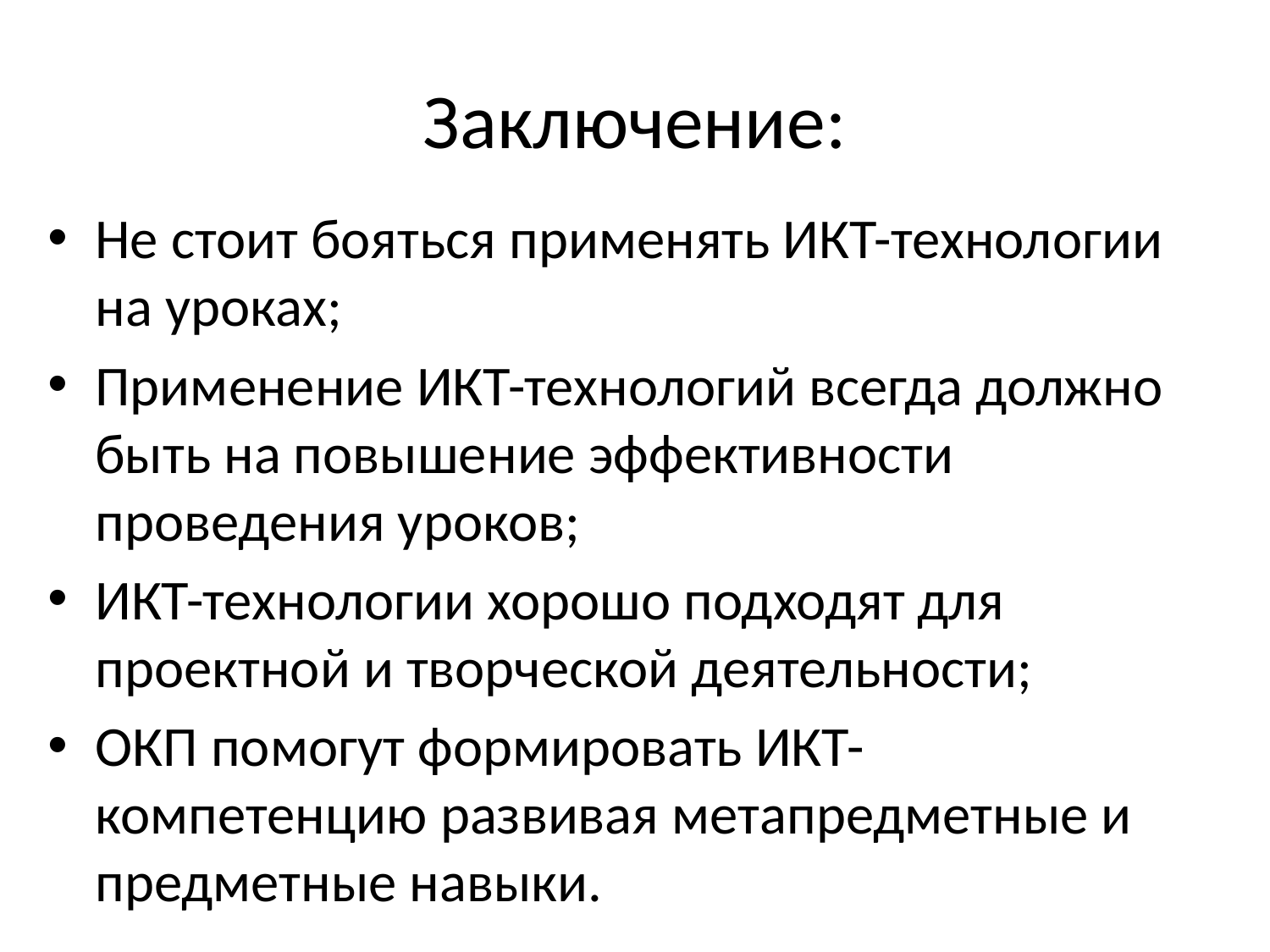

# Заключение:
Не стоит бояться применять ИКТ-технологии на уроках;
Применение ИКТ-технологий всегда должно быть на повышение эффективности проведения уроков;
ИКТ-технологии хорошо подходят для проектной и творческой деятельности;
ОКП помогут формировать ИКТ-компетенцию развивая метапредметные и предметные навыки.